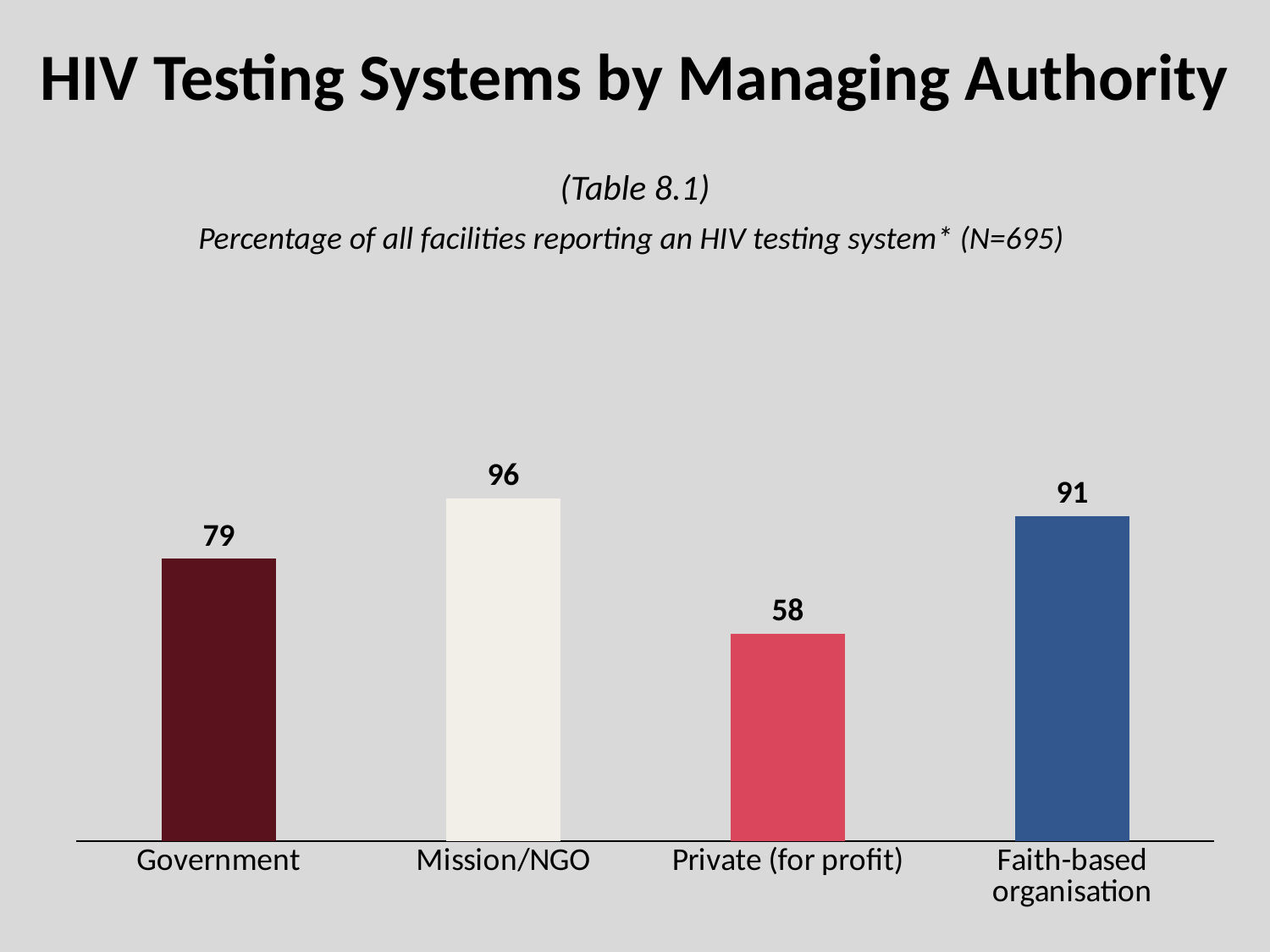

# HIV Testing Systems by Managing Authority
(Table 8.1)
Percentage of all facilities reporting an HIV testing system* (N=695)

### Chart

| Category |  |
|---|---|
| Government | 79.0 |
| Mission/NGO | 96.0 |
| Private (for profit) | 58.0 |
| Faith-based organisation | 91.0 |